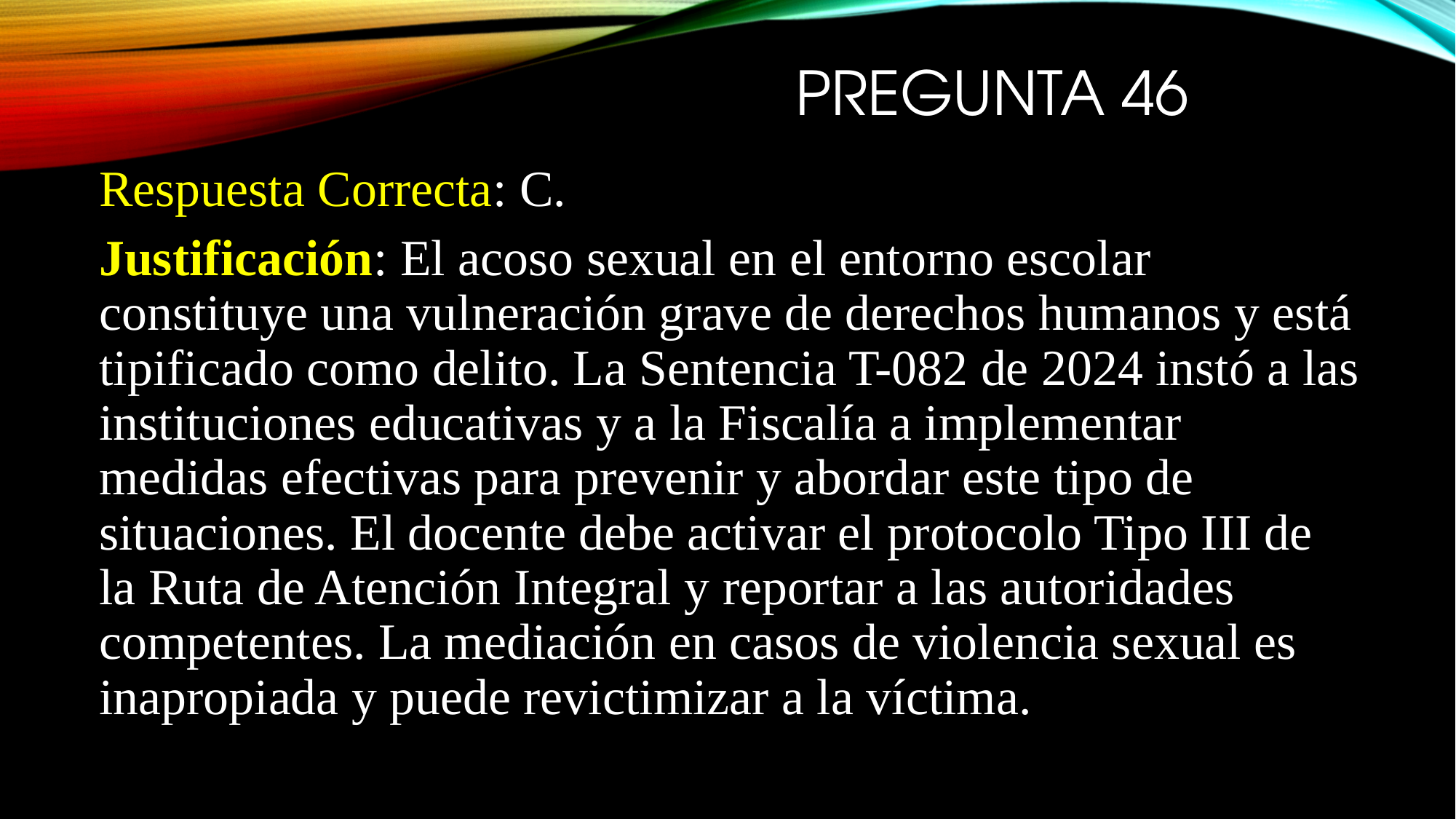

# PREGUNTA 46
Respuesta Correcta: C.
Justificación: El acoso sexual en el entorno escolar constituye una vulneración grave de derechos humanos y está tipificado como delito. La Sentencia T-082 de 2024 instó a las instituciones educativas y a la Fiscalía a implementar medidas efectivas para prevenir y abordar este tipo de situaciones. El docente debe activar el protocolo Tipo III de la Ruta de Atención Integral y reportar a las autoridades competentes. La mediación en casos de violencia sexual es inapropiada y puede revictimizar a la víctima.